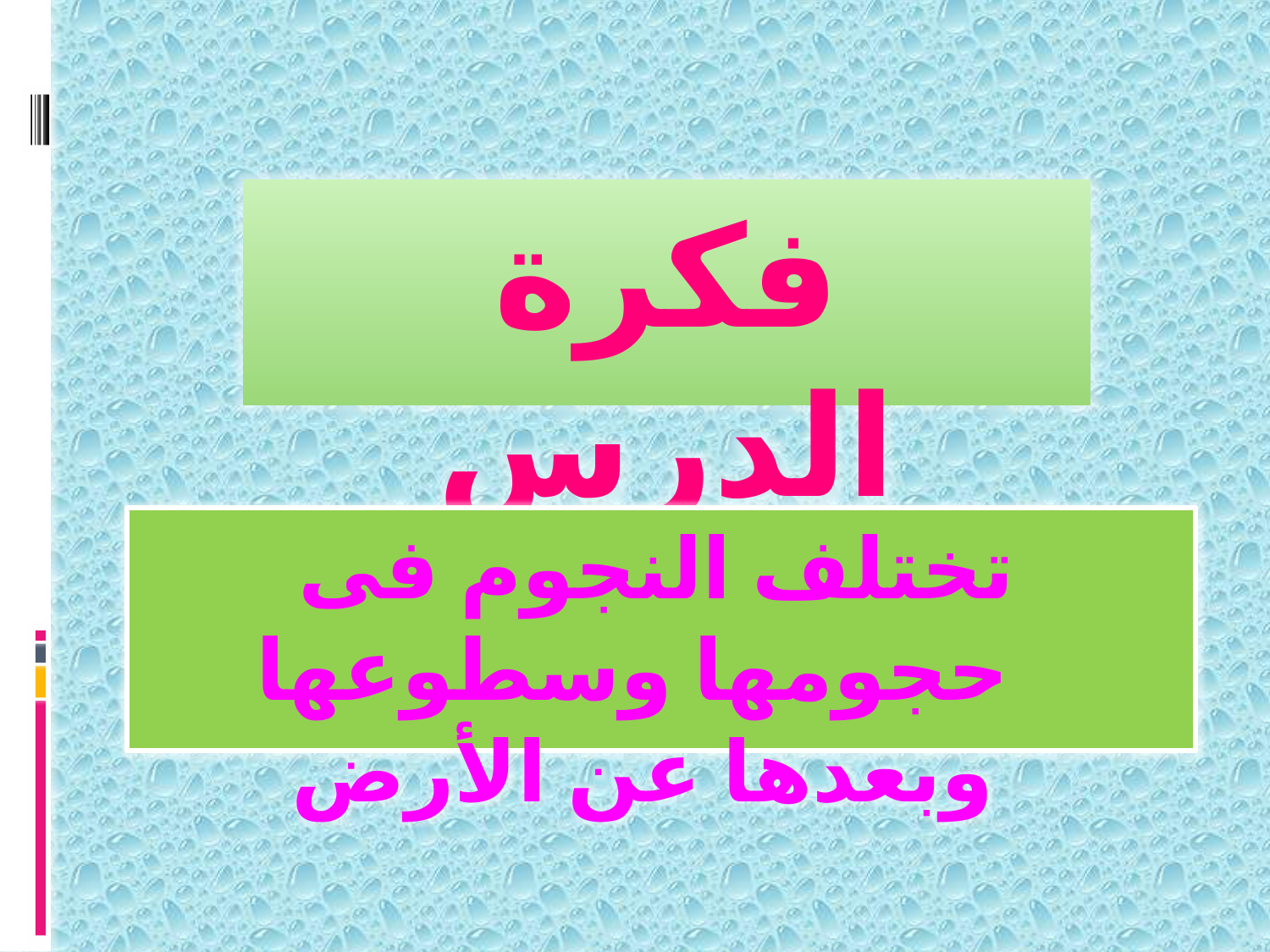

فكرة الدرس
تختلف النجوم فى حجومها وسطوعها وبعدها عن الأرض